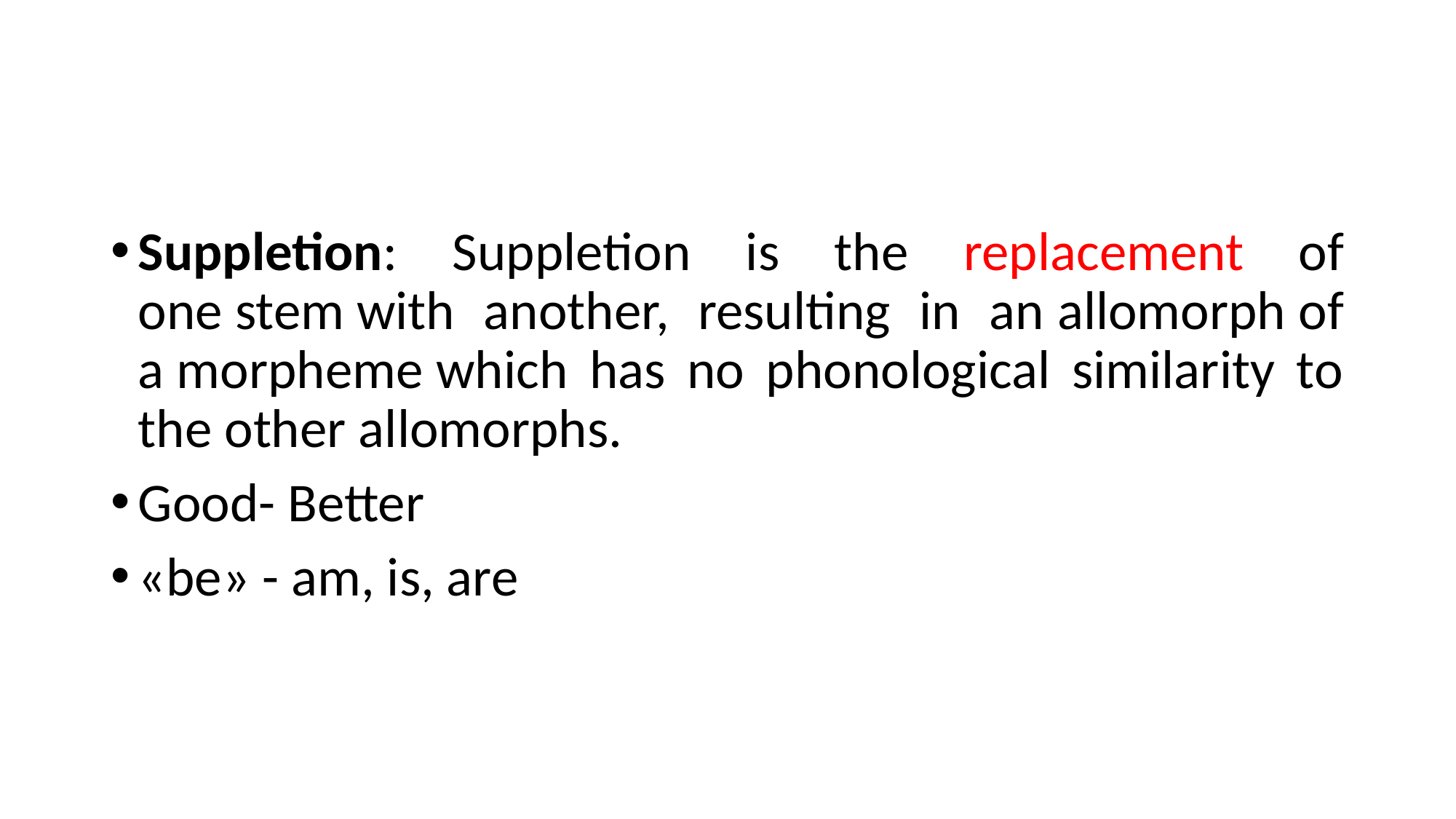

#
Suppletion: Suppletion is the replacement of one stem with another, resulting in an allomorph of a morpheme which has no phonological similarity to the other allomorphs.
Good- Better
«be» - am, is, are